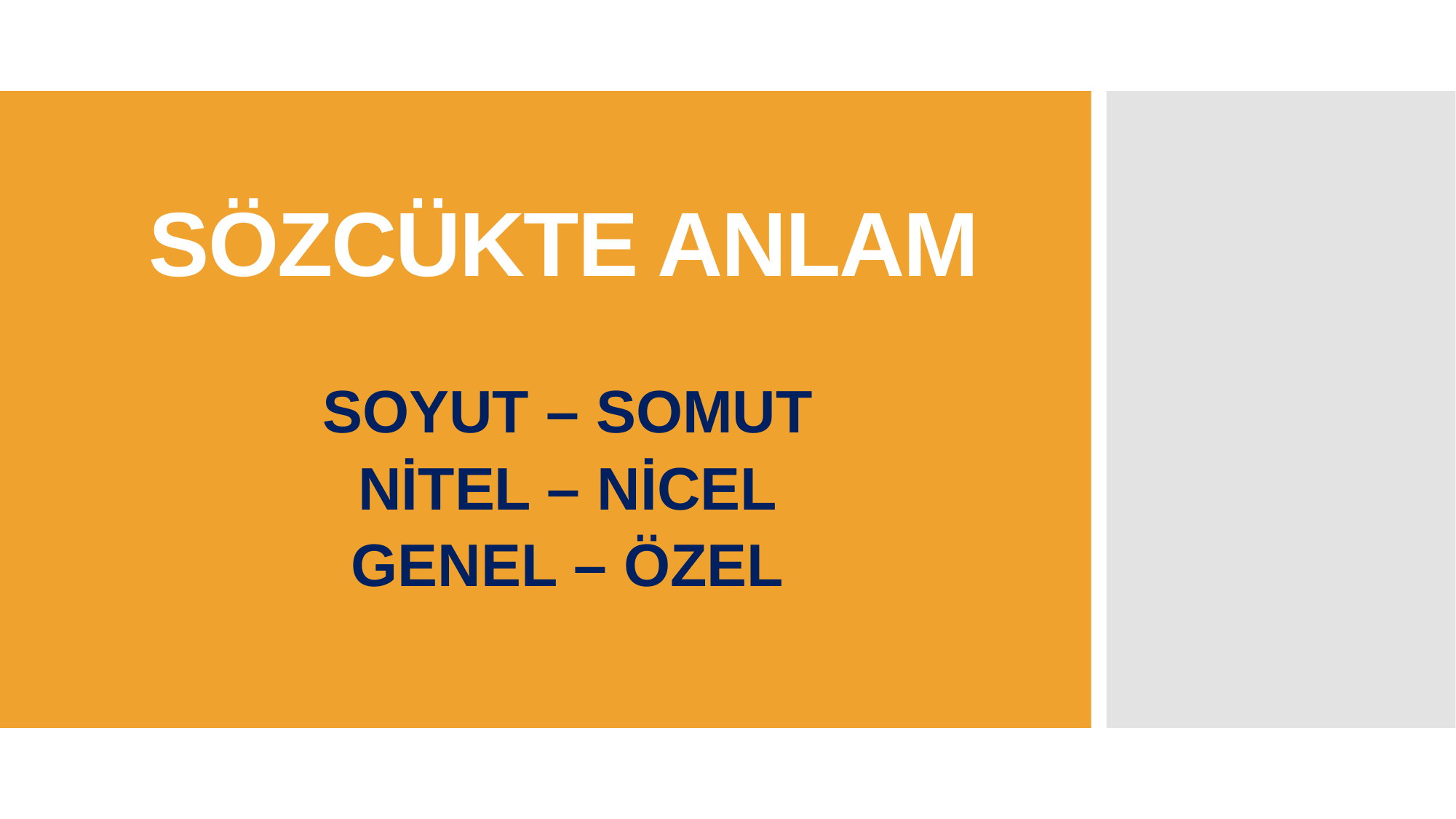

# SÖZCÜKTE ANLAM
SOYUT – SOMUT
NİTEL – NİCEL
GENEL – ÖZEL